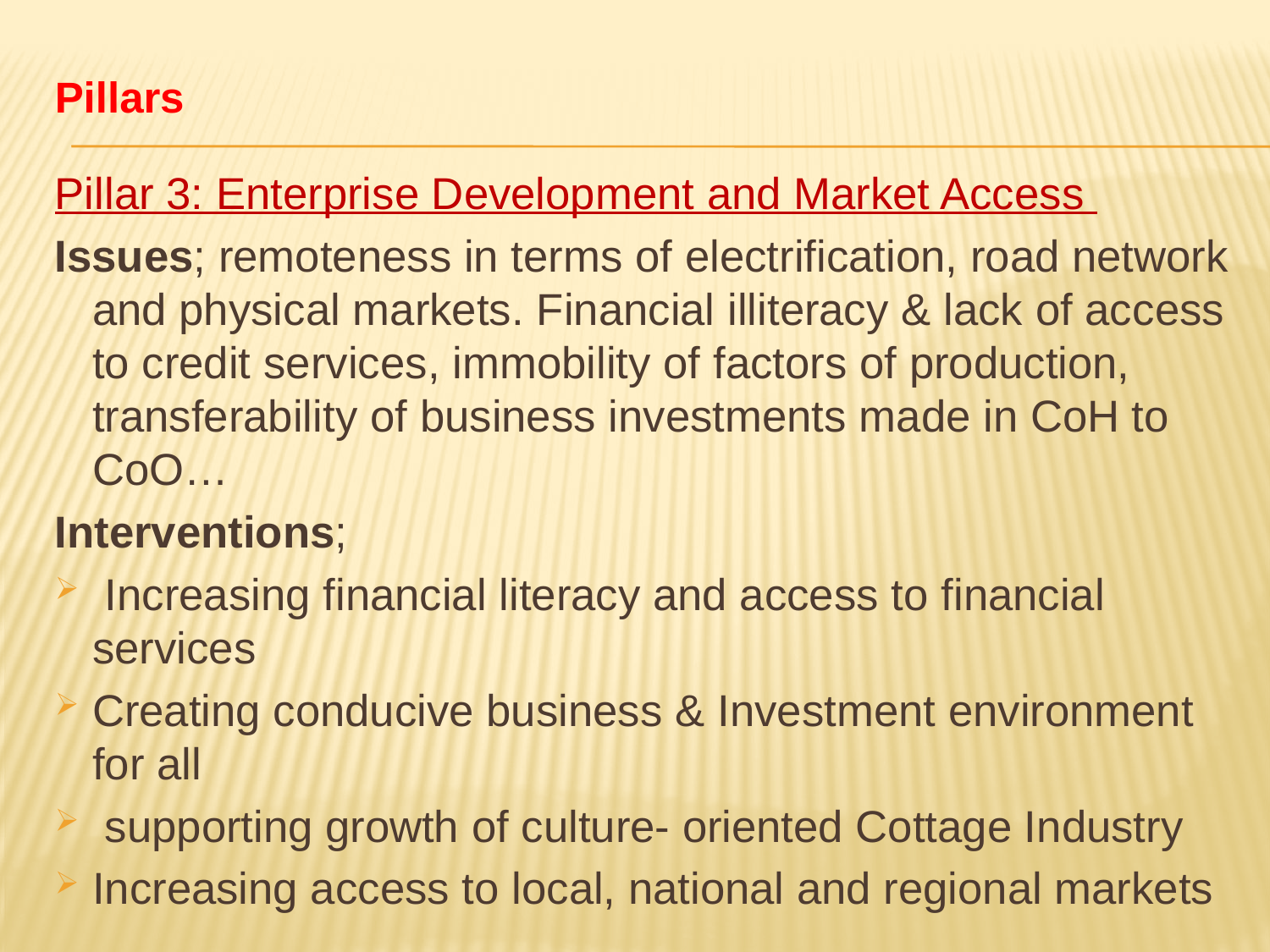

# Pillars
Pillar 3: Enterprise Development and Market Access
Issues; remoteness in terms of electrification, road network and physical markets. Financial illiteracy & lack of access to credit services, immobility of factors of production, transferability of business investments made in CoH to CoO…
Interventions;
 Increasing financial literacy and access to financial services
Creating conducive business & Investment environment for all
 supporting growth of culture- oriented Cottage Industry
Increasing access to local, national and regional markets